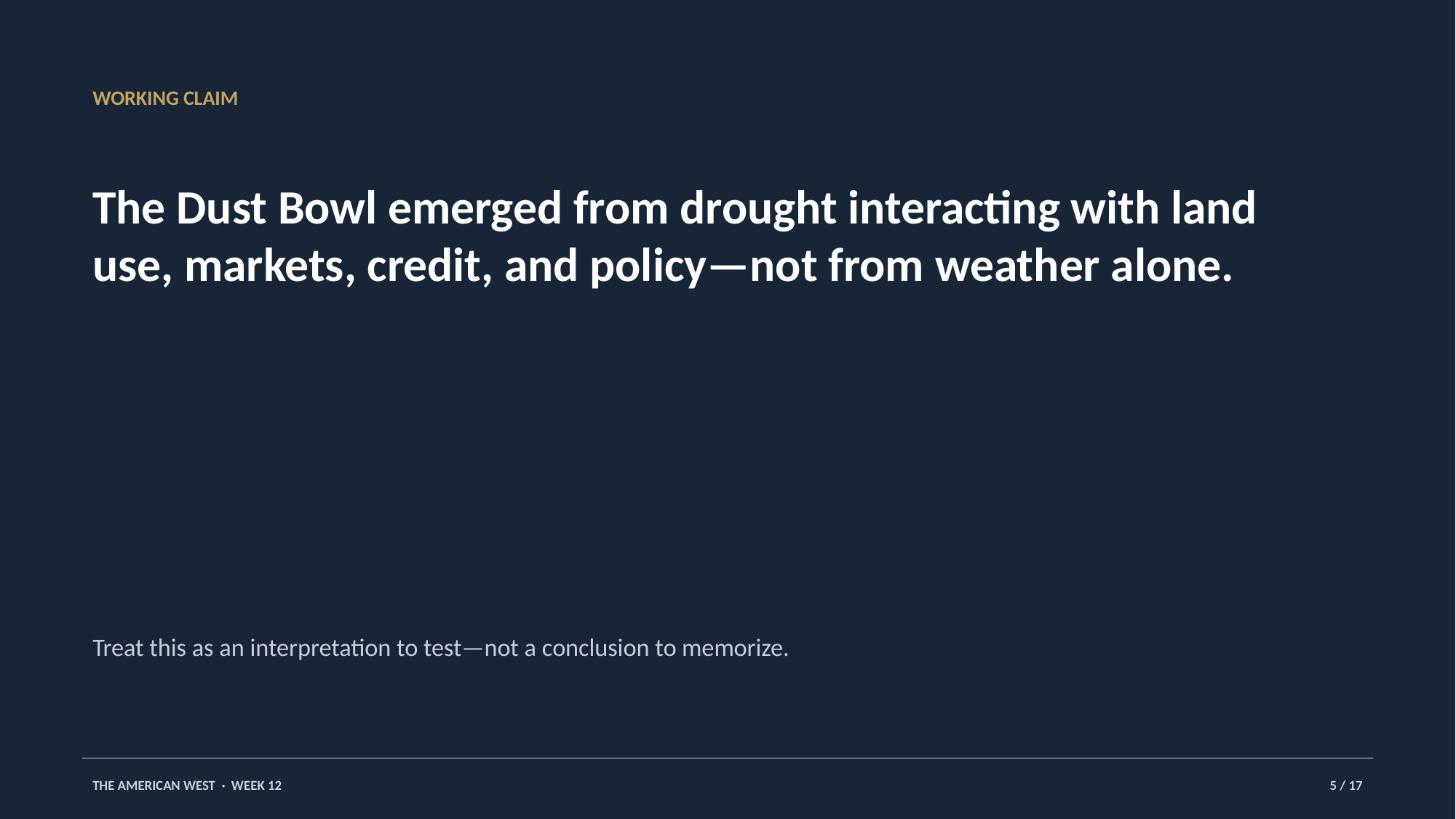

WORKING CLAIM
The Dust Bowl emerged from drought interacting with land use, markets, credit, and policy—not from weather alone.
Treat this as an interpretation to test—not a conclusion to memorize.

THE AMERICAN WEST  ·  WEEK 12
5 / 17